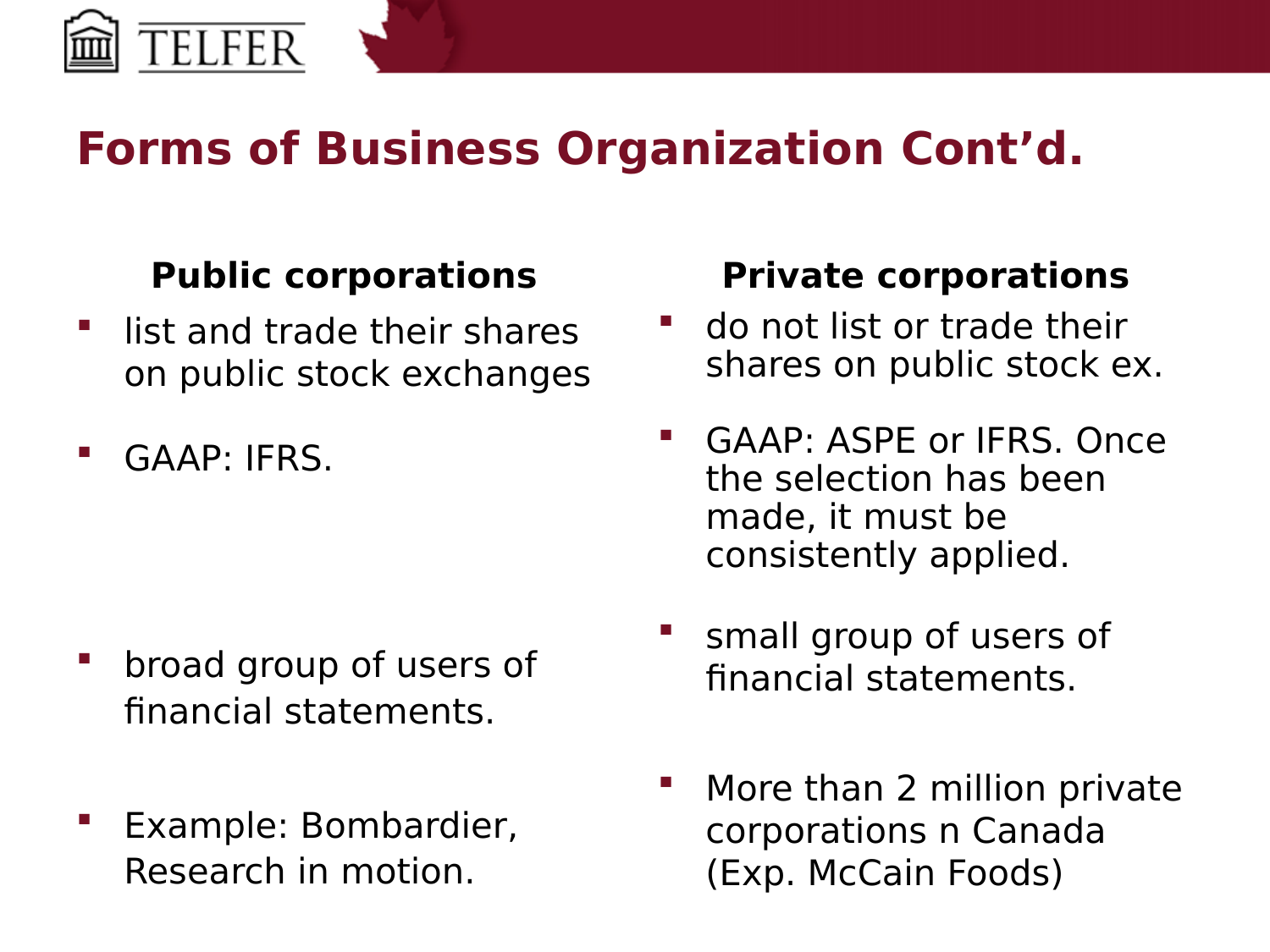

# Forms of Business Organization Cont’d.
Public corporations
Private corporations
list and trade their shares on public stock exchanges

GAAP: IFRS.

broad group of users of financial statements.

Example: Bombardier, Research in motion.

do not list or trade their shares on public stock ex.

GAAP: ASPE or IFRS. Once the selection has been made, it must be consistently applied.

small group of users of financial statements.

More than 2 million private corporations n Canada (Exp. McCain Foods)